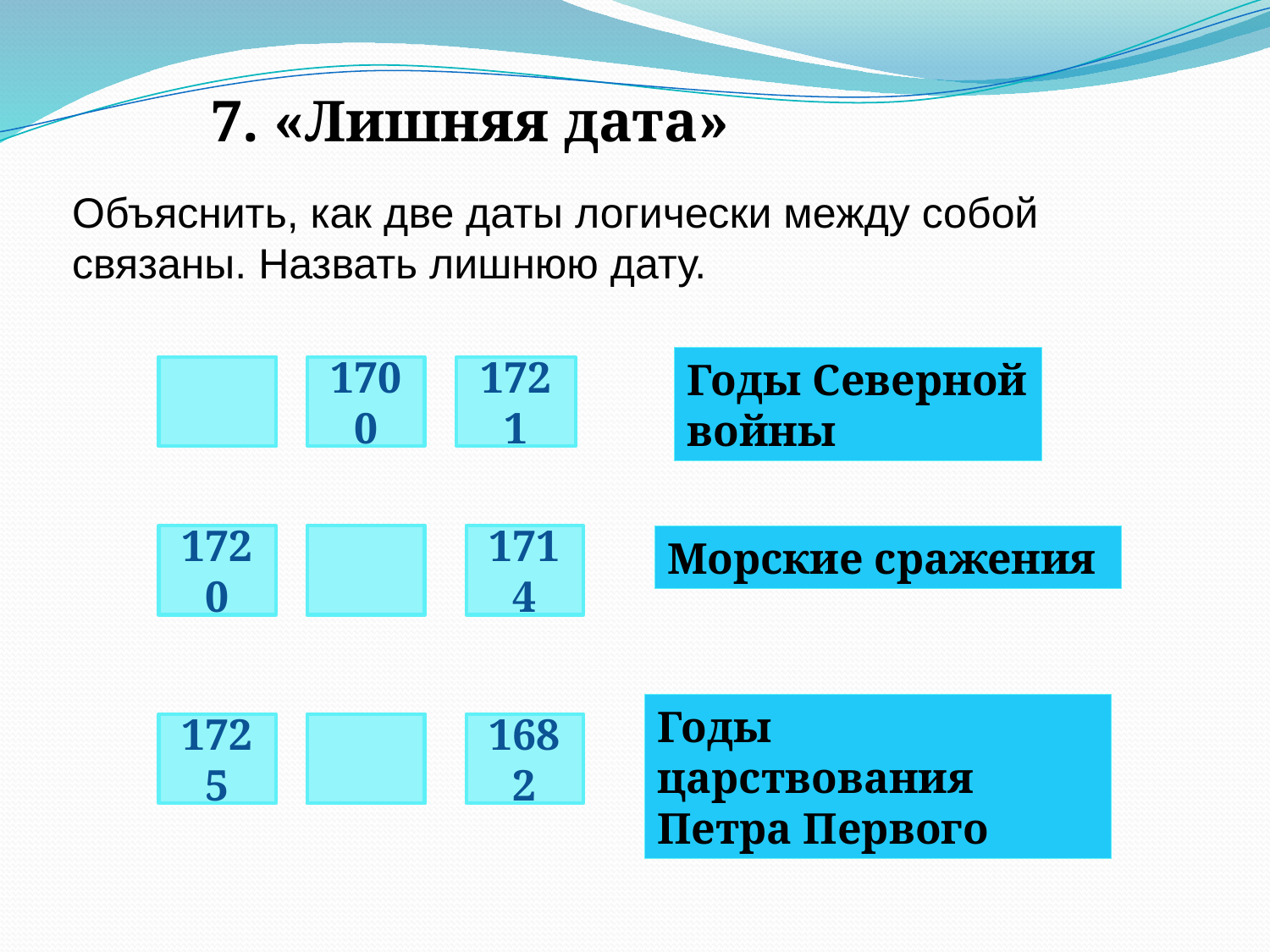

7. «Лишняя дата»
Объяснить, как две даты логически между собой связаны. Назвать лишнюю дату.
Годы Северной войны
1703

1700
1721
1720
1709

1714
Морские сражения
Годы царствования Петра Первого
1725
1680

1682